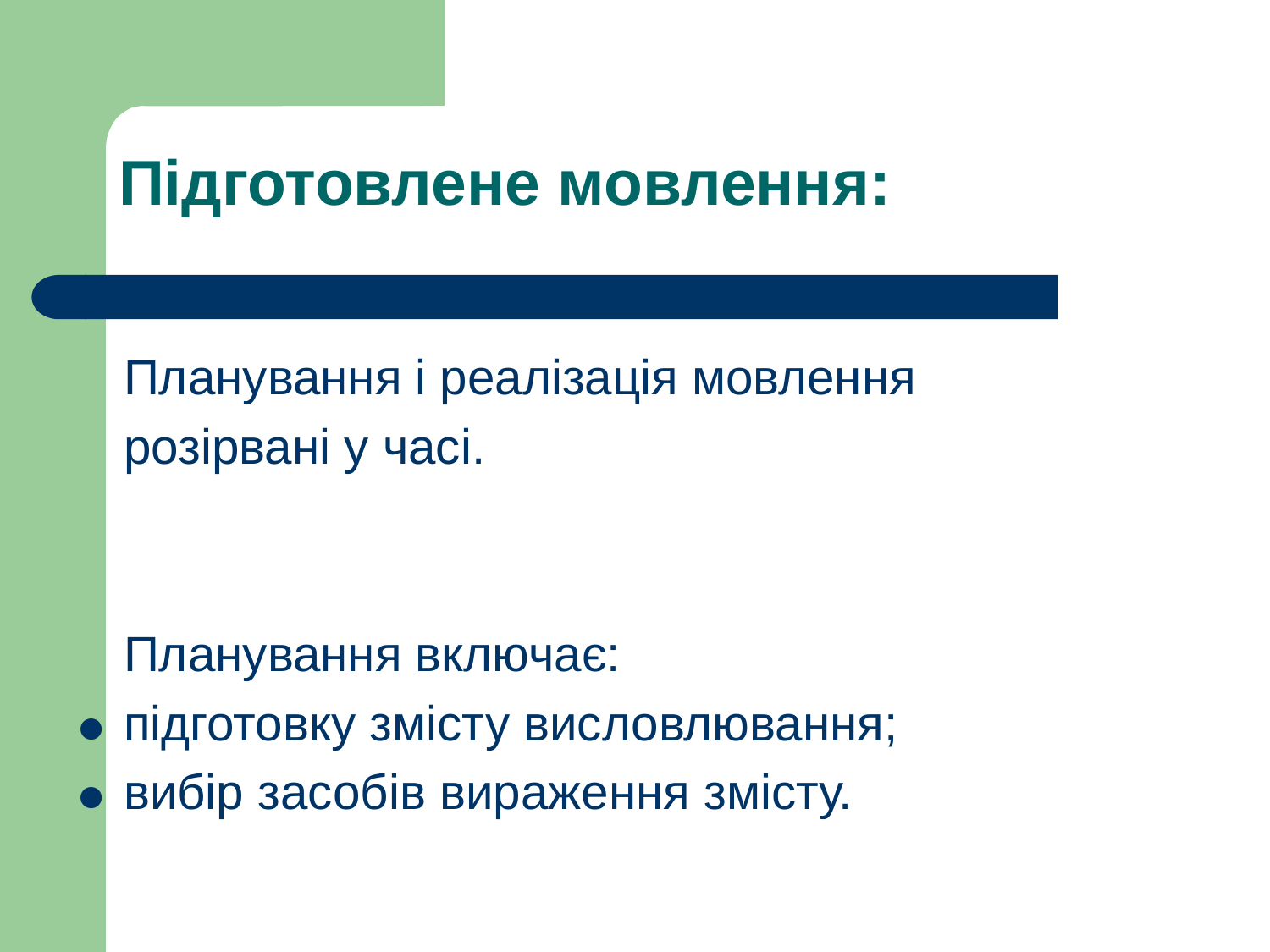

Підготовлене мовлення:

	Планування і реалізація мовлення
 	розірвані у часі.

	Планування включає:
підготовку змісту висловлювання;
вибір засобів вираження змісту.